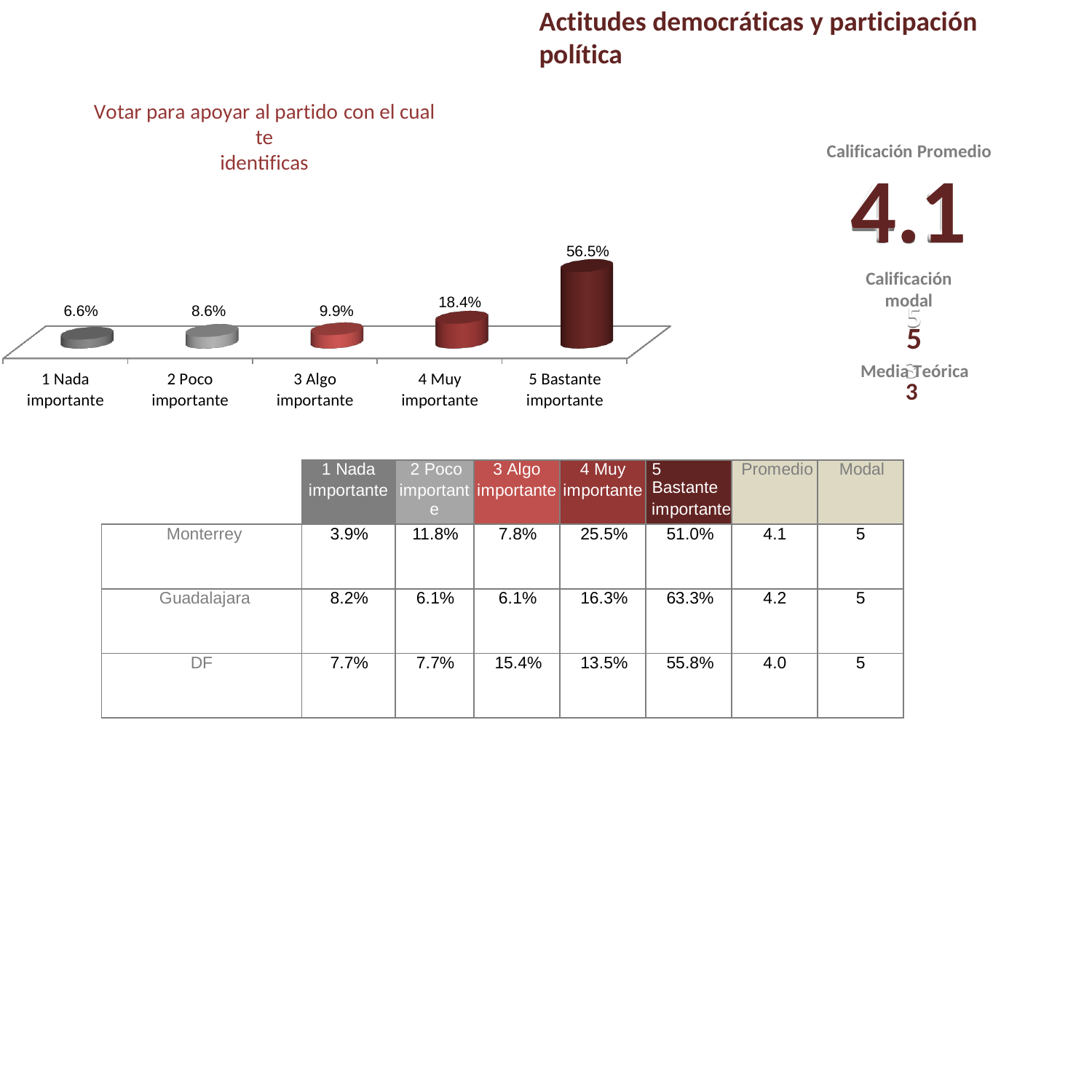

Actitudes democráticas y participación política
Votar para apoyar al partido con el cual te
identificas

Calificación Promedio
4.1
Calificación modal

5
Media Teórica
3

56.5%

18.4%
6.6%
9.9%
8.6%

1 Nada
importante
2 Poco
importante
3 Algo
importante
4 Muy
importante
5 Bastante
importante
|  | 1 Nada importante | 2 Poco importante | 3 Algo importante | 4 Muy importante | 5 Bastante importante | Promedio | Modal |
| --- | --- | --- | --- | --- | --- | --- | --- |
| Monterrey | 3.9% | 11.8% | 7.8% | 25.5% | 51.0% | 4.1 | 5 |
| Guadalajara | 8.2% | 6.1% | 6.1% | 16.3% | 63.3% | 4.2 | 5 |
| DF | 7.7% | 7.7% | 15.4% | 13.5% | 55.8% | 4.0 | 5 |